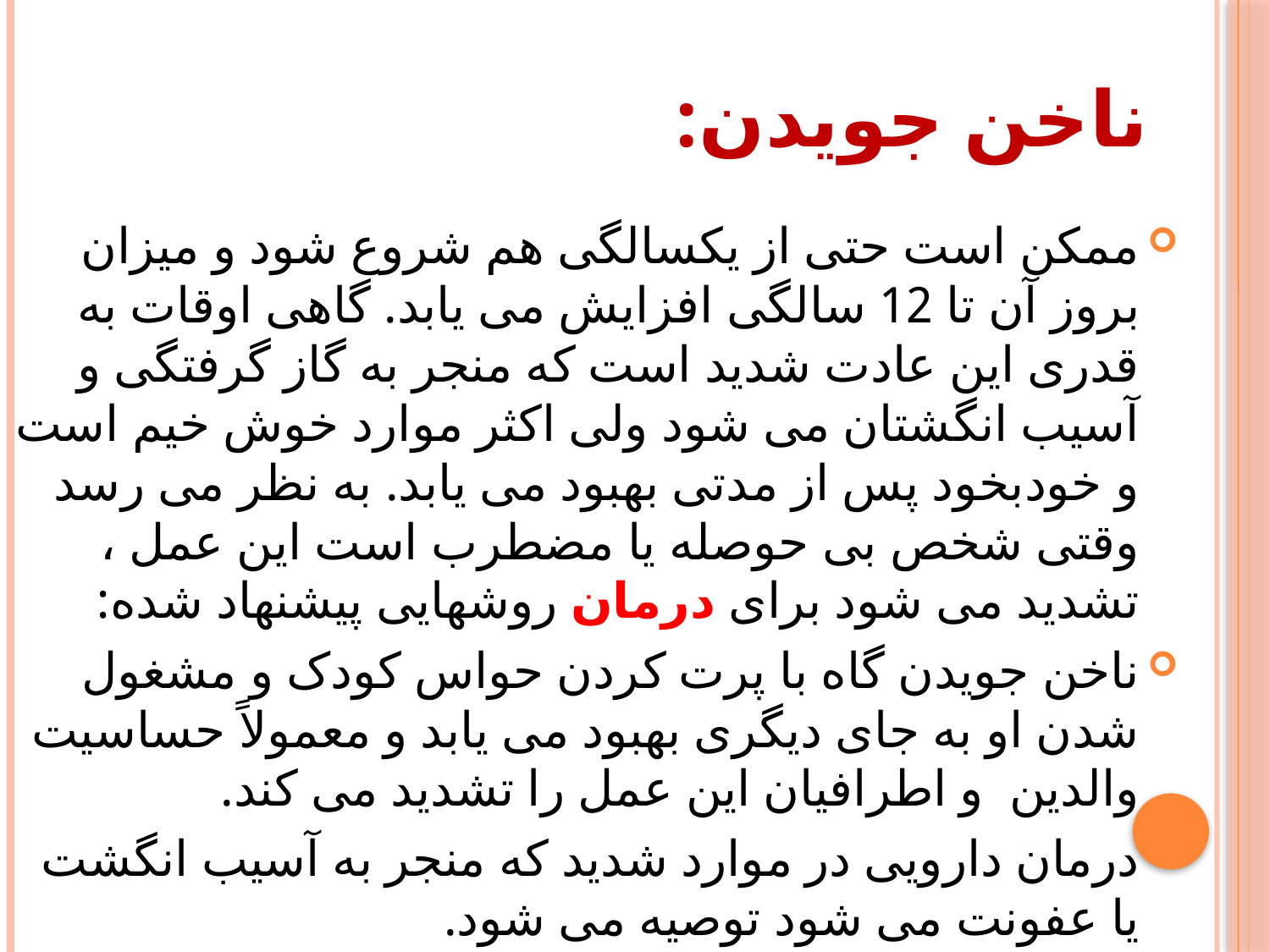

# ناخن جویدن:
ممکن است حتی از یکسالگی هم شروع شود و میزان بروز آن تا 12 سالگی افزایش می یابد. گاهی اوقات به قدری این عادت شدید است که منجر به گاز گرفتگی و آسیب انگشتان می شود ولی اکثر موارد خوش خیم است و خودبخود پس از مدتی بهبود می یابد. به نظر می رسد وقتی شخص بی حوصله یا مضطرب است این عمل ، تشدید می شود برای درمان روشهایی پیشنهاد شده:
ناخن جویدن گاه با پرت کردن حواس کودک و مشغول شدن او به جای دیگری بهبود می یابد و معمولاً حساسیت والدین  و اطرافیان این عمل را تشدید می کند.
درمان دارویی در موارد شدید که منجر به آسیب انگشت یا عفونت می شود توصیه می شود.